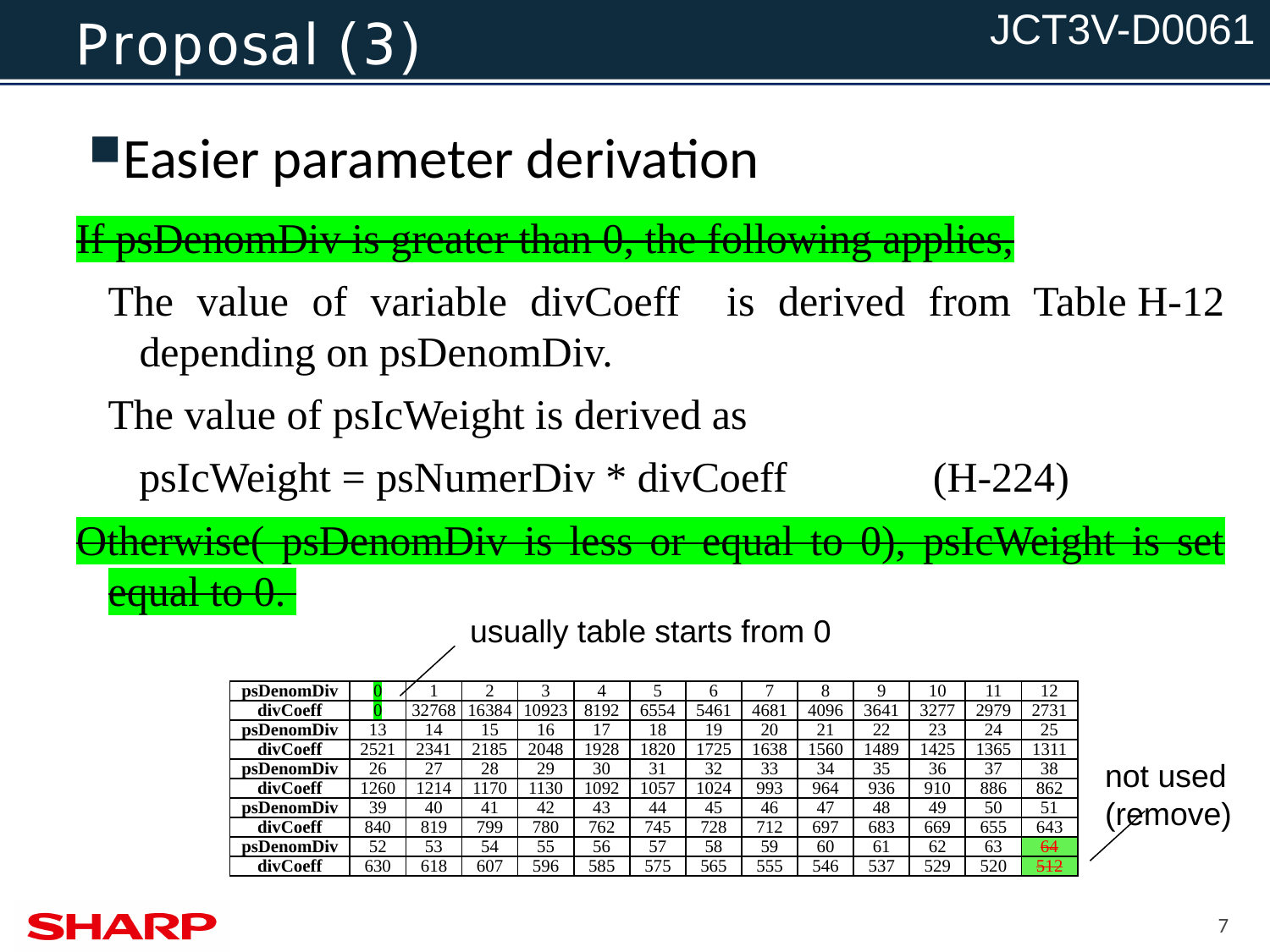

# Proposal (3)
Easier parameter derivation
If psDenomDiv is greater than 0, the following applies,
The value of variable divCoeff  is derived from Table H‑12 depending on psDenomDiv.
The value of psIcWeight is derived as
psIcWeight = psNumerDiv * divCoeff 		(H‑224)
Otherwise( psDenomDiv is less or equal to 0), psIcWeight is set equal to 0.
usually table starts from 0
| psDenomDiv | 0 | 1 | 2 | 3 | 4 | 5 | 6 | 7 | 8 | 9 | 10 | 11 | 12 |
| --- | --- | --- | --- | --- | --- | --- | --- | --- | --- | --- | --- | --- | --- |
| divCoeff | 0 | 32768 | 16384 | 10923 | 8192 | 6554 | 5461 | 4681 | 4096 | 3641 | 3277 | 2979 | 2731 |
| psDenomDiv | 13 | 14 | 15 | 16 | 17 | 18 | 19 | 20 | 21 | 22 | 23 | 24 | 25 |
| divCoeff | 2521 | 2341 | 2185 | 2048 | 1928 | 1820 | 1725 | 1638 | 1560 | 1489 | 1425 | 1365 | 1311 |
| psDenomDiv | 26 | 27 | 28 | 29 | 30 | 31 | 32 | 33 | 34 | 35 | 36 | 37 | 38 |
| divCoeff | 1260 | 1214 | 1170 | 1130 | 1092 | 1057 | 1024 | 993 | 964 | 936 | 910 | 886 | 862 |
| psDenomDiv | 39 | 40 | 41 | 42 | 43 | 44 | 45 | 46 | 47 | 48 | 49 | 50 | 51 |
| divCoeff | 840 | 819 | 799 | 780 | 762 | 745 | 728 | 712 | 697 | 683 | 669 | 655 | 643 |
| psDenomDiv | 52 | 53 | 54 | 55 | 56 | 57 | 58 | 59 | 60 | 61 | 62 | 63 | 64 |
| divCoeff | 630 | 618 | 607 | 596 | 585 | 575 | 565 | 555 | 546 | 537 | 529 | 520 | 512 |
not used
(remove)
7